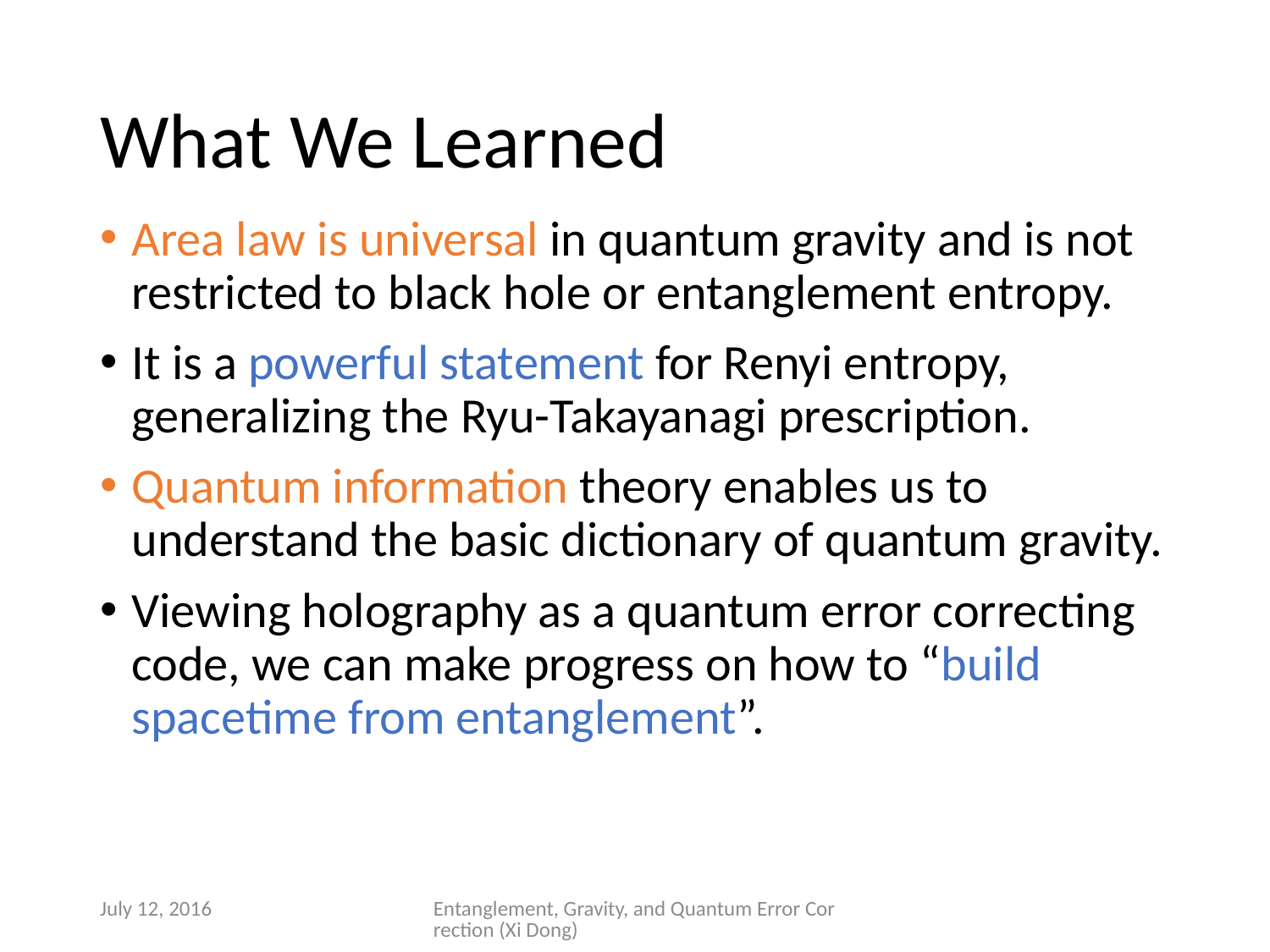

# What We Learned
Area law is universal in quantum gravity and is not restricted to black hole or entanglement entropy.
It is a powerful statement for Renyi entropy, generalizing the Ryu-Takayanagi prescription.
Quantum information theory enables us to understand the basic dictionary of quantum gravity.
Viewing holography as a quantum error correcting code, we can make progress on how to “build spacetime from entanglement”.
July 12, 2016
Entanglement, Gravity, and Quantum Error Correction (Xi Dong)